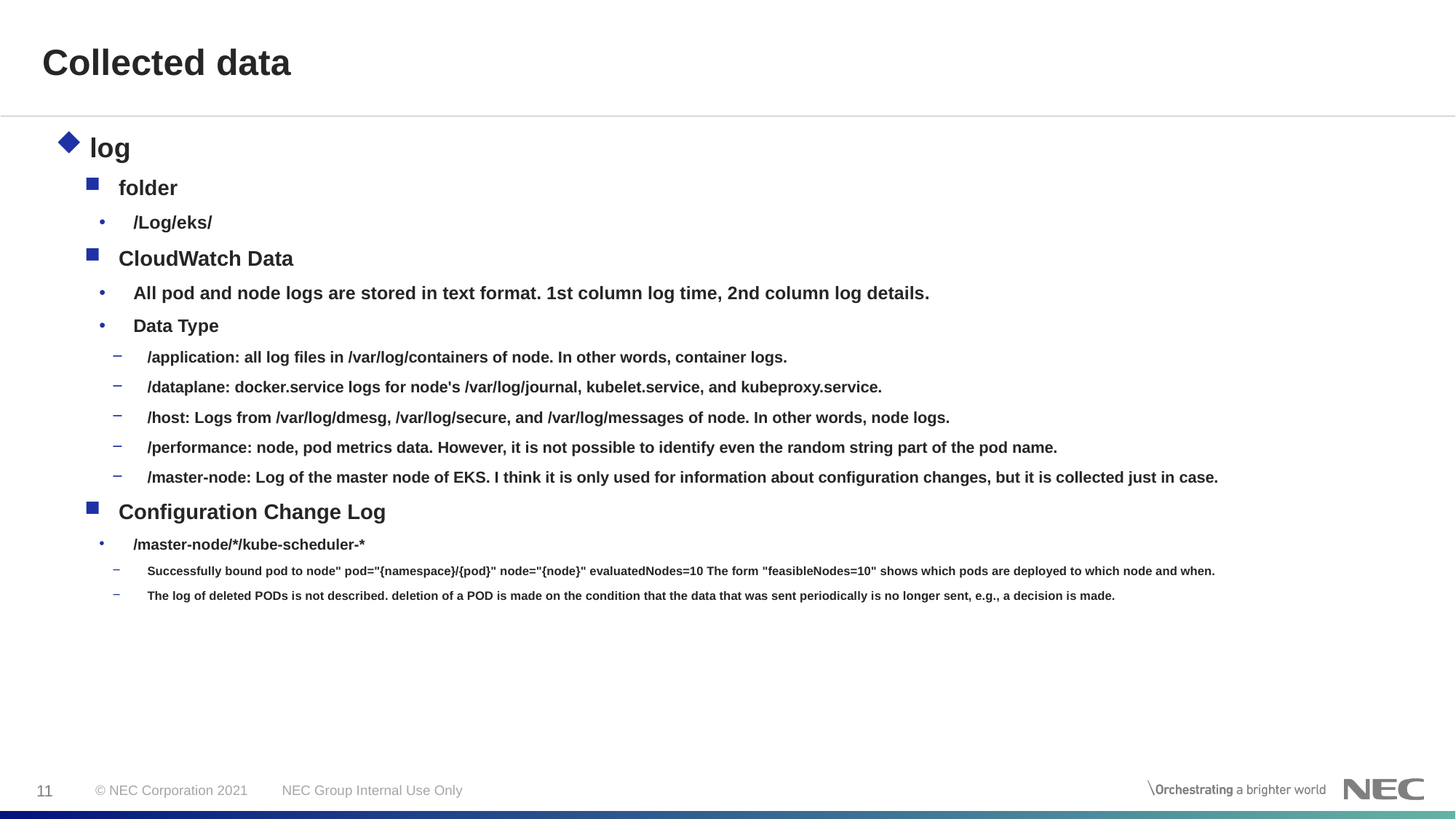

# Collected data
log
folder
/Log/eks/
CloudWatch Data
All pod and node logs are stored in text format. 1st column log time, 2nd column log details.
Data Type
/application: all log files in /var/log/containers of node. In other words, container logs.
/dataplane: docker.service logs for node's /var/log/journal, kubelet.service, and kubeproxy.service.
/host: Logs from /var/log/dmesg, /var/log/secure, and /var/log/messages of node. In other words, node logs.
/performance: node, pod metrics data. However, it is not possible to identify even the random string part of the pod name.
/master-node: Log of the master node of EKS. I think it is only used for information about configuration changes, but it is collected just in case.
Configuration Change Log
/master-node/*/kube-scheduler-*
Successfully bound pod to node" pod="{namespace}/{pod}" node="{node}" evaluatedNodes=10 The form "feasibleNodes=10" shows which pods are deployed to which node and when.
The log of deleted PODs is not described. deletion of a POD is made on the condition that the data that was sent periodically is no longer sent, e.g., a decision is made.